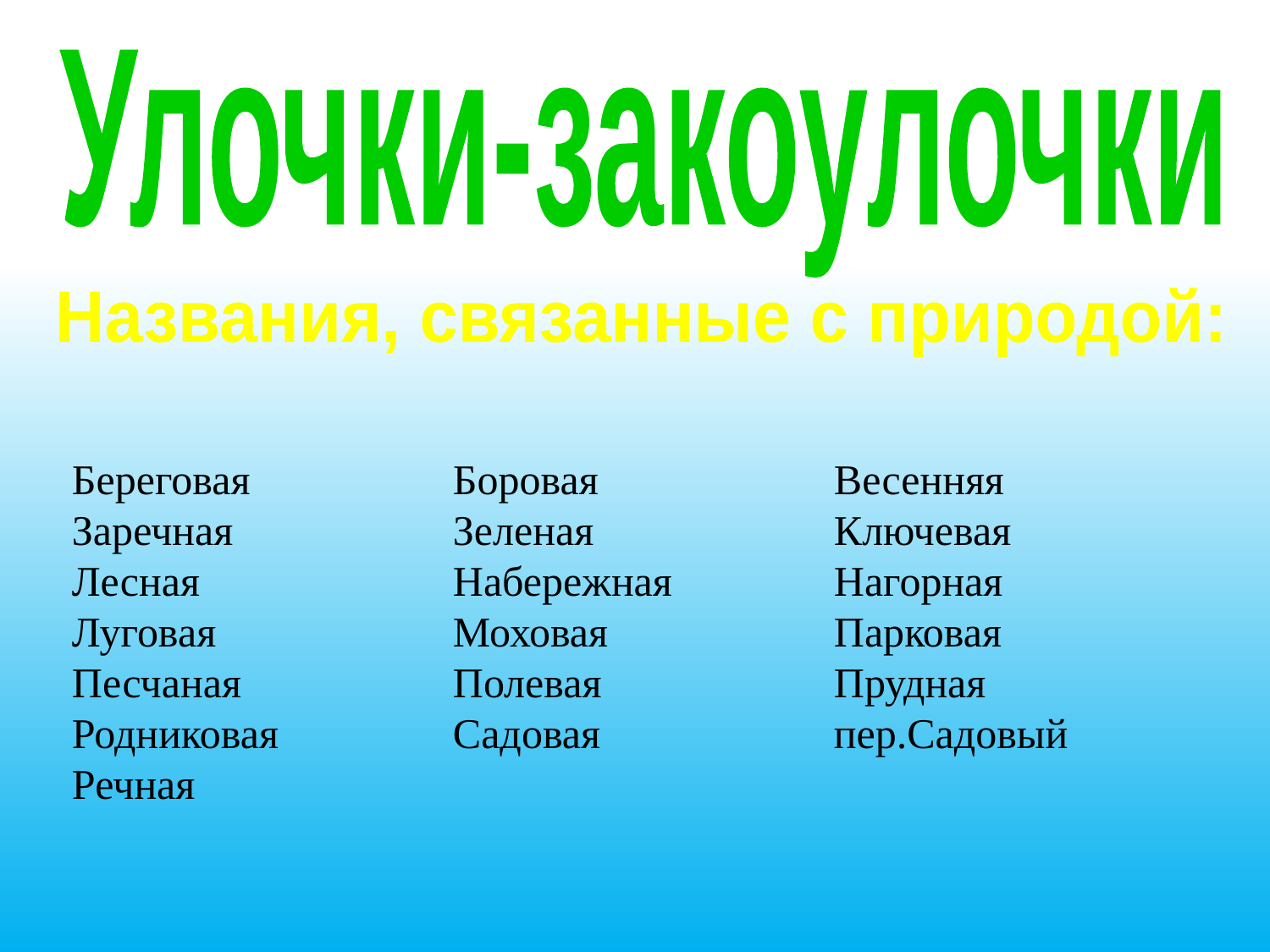

Улочки-закоулочки
Названия, связанные с природой:
Береговая		Боровая		Весенняя
Заречная		Зеленая		Ключевая
Лесная		Набережная		Нагорная
Луговая		Моховая		Парковая
Песчаная		Полевая		Прудная
Родниковая		Садовая		пер.Садовый
Речная